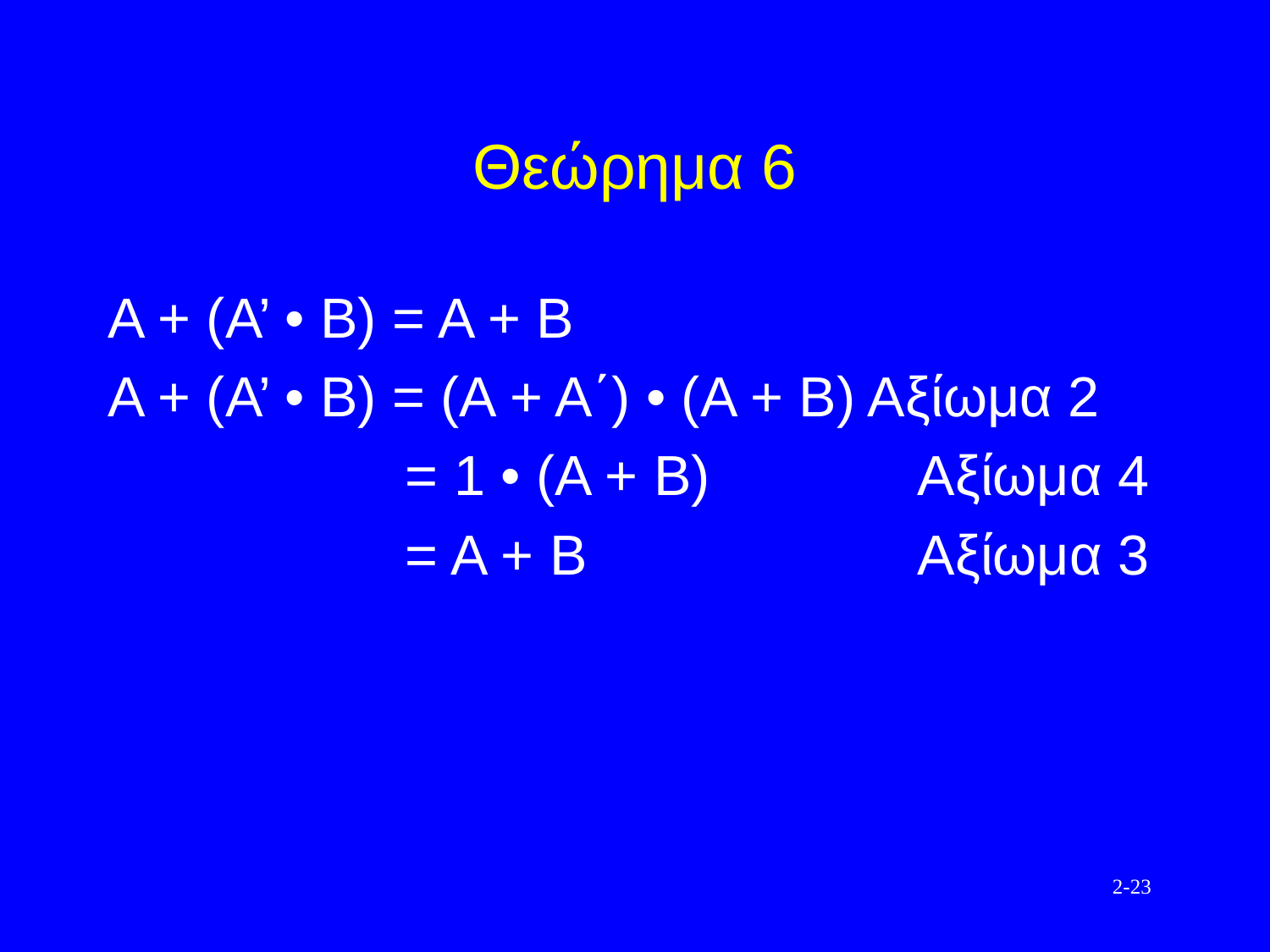

# Θεώρημα 6
Α + (Α’ • Β) = Α + Β
Α + (Α’ • Β) = (Α + Α΄) • (Α + Β) Αξίωμα 2
                   = 1 • (Α + Β)		Αξίωμα 4
                   = Α + Β			Αξίωμα 3